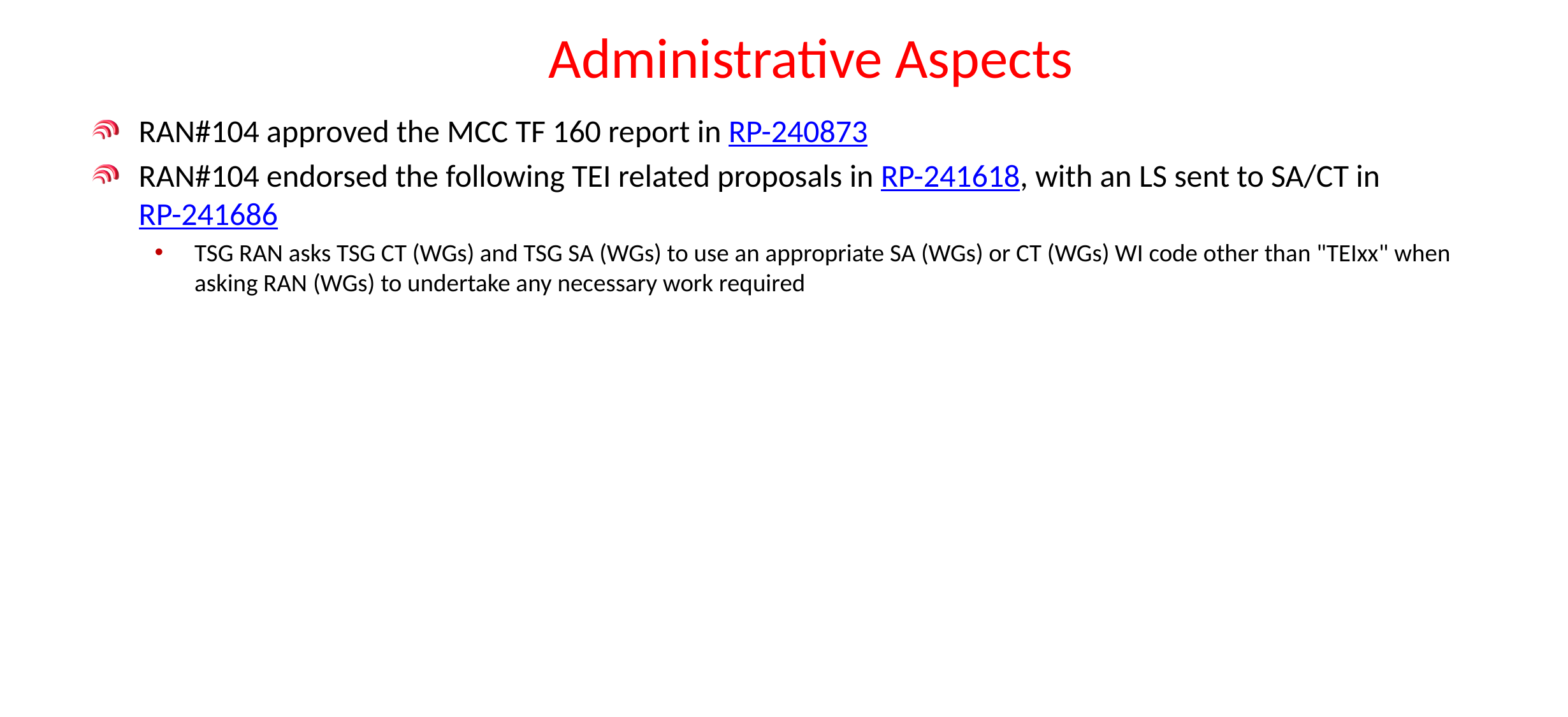

# Administrative Aspects
RAN#104 approved the MCC TF 160 report in RP-240873
RAN#104 endorsed the following TEI related proposals in RP-241618, with an LS sent to SA/CT in  RP-241686
TSG RAN asks TSG CT (WGs) and TSG SA (WGs) to use an appropriate SA (WGs) or CT (WGs) WI code other than "TEIxx" when asking RAN (WGs) to undertake any necessary work required